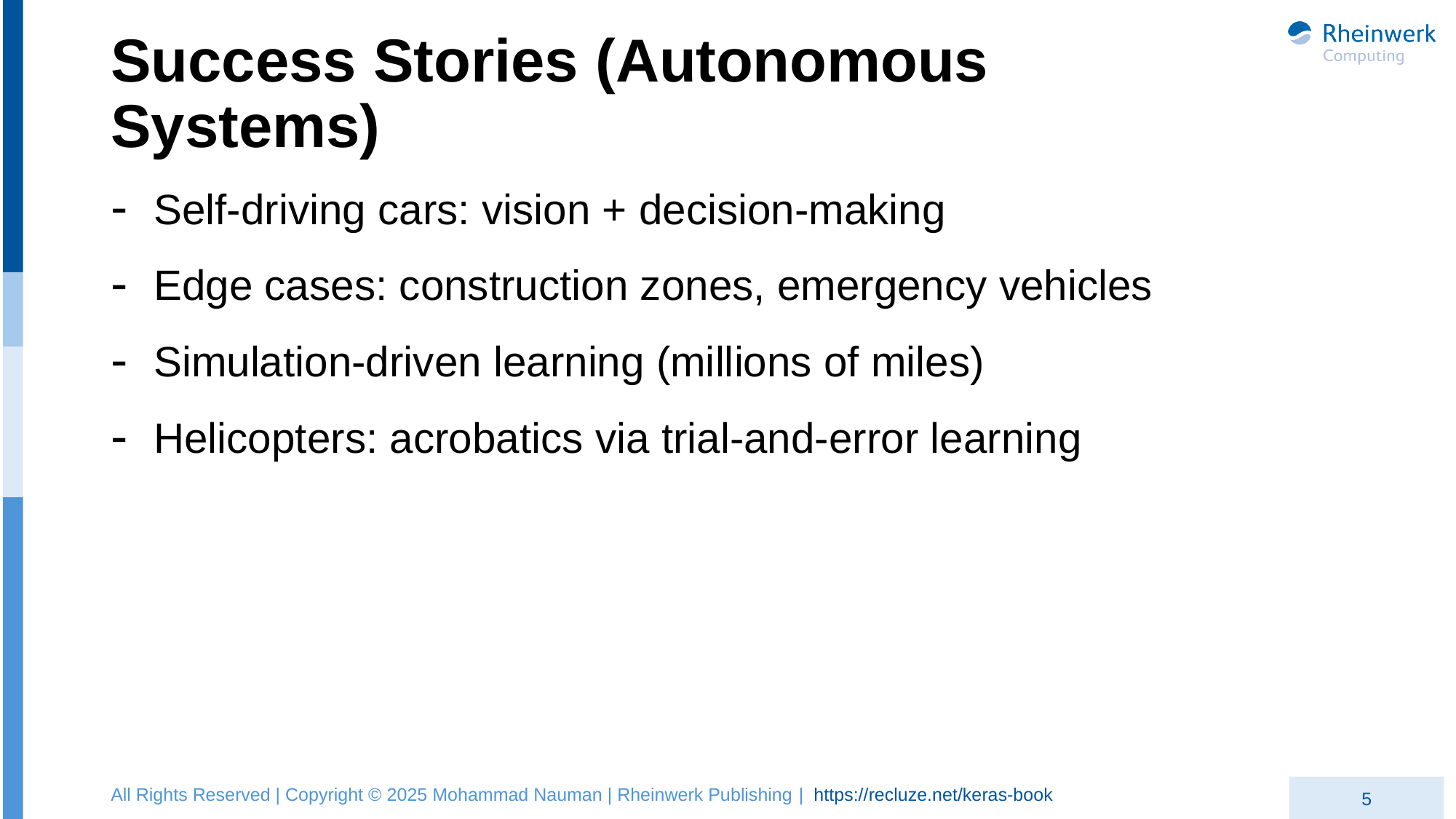

# Success Stories (Autonomous Systems)
Self-driving cars: vision + decision-making
Edge cases: construction zones, emergency vehicles
Simulation-driven learning (millions of miles)
Helicopters: acrobatics via trial-and-error learning